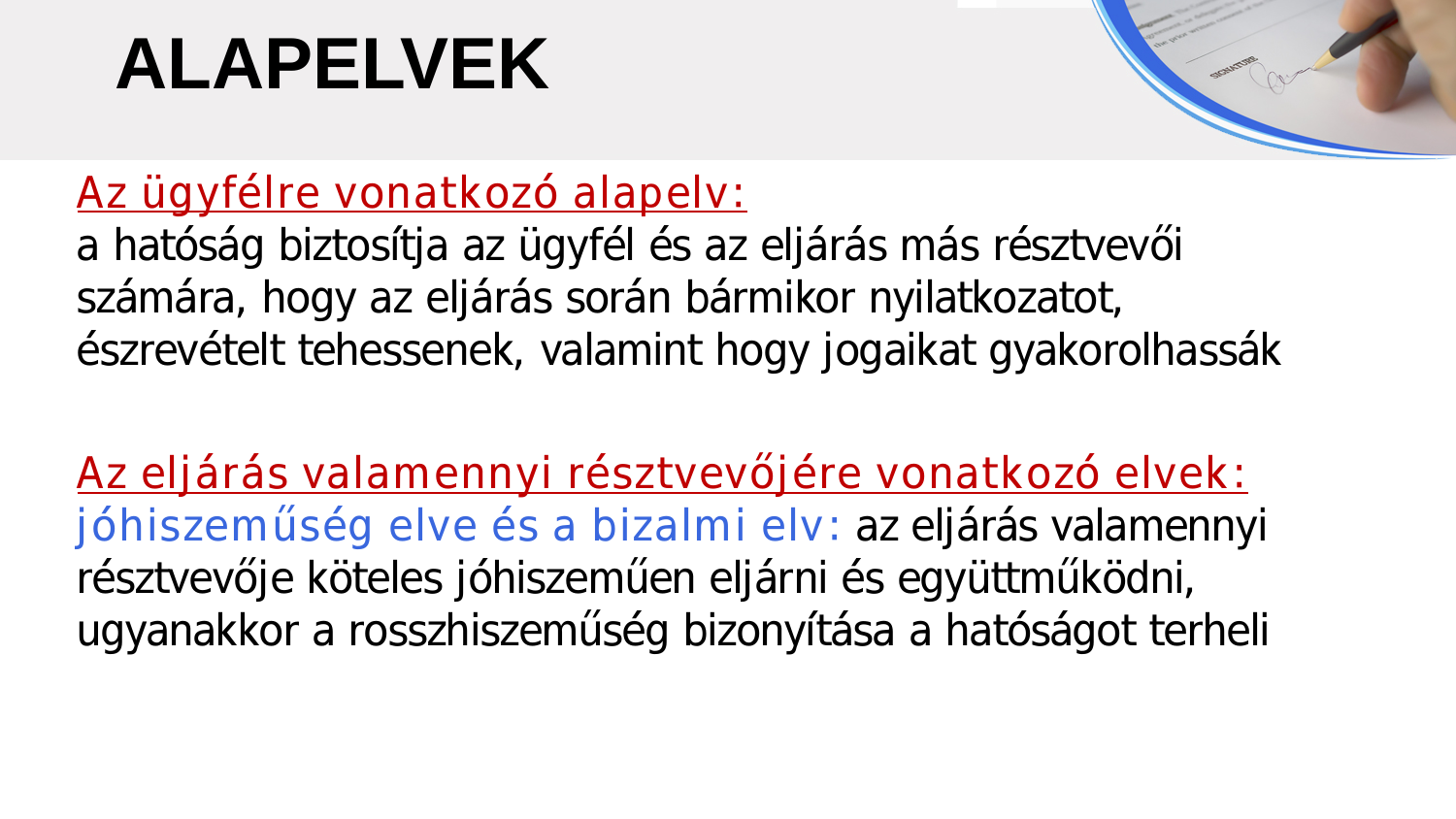

ALAPELVEK
Az ügyfélre vonatkozó alapelv:
a hatóság biztosítja az ügyfél és az eljárás más résztvevői
számára, hogy az eljárás során bármikor nyilatkozatot, észrevételt tehessenek, valamint hogy jogaikat gyakorolhassák

Az eljárás valamennyi résztvevőjére vonatkozó elvek:
jóhiszeműség elve és a bizalmi elv: az eljárás valamennyi résztvevője köteles jóhiszeműen eljárni és együttműködni,
ugyanakkor a rosszhiszeműség bizonyítása a hatóságot terheli